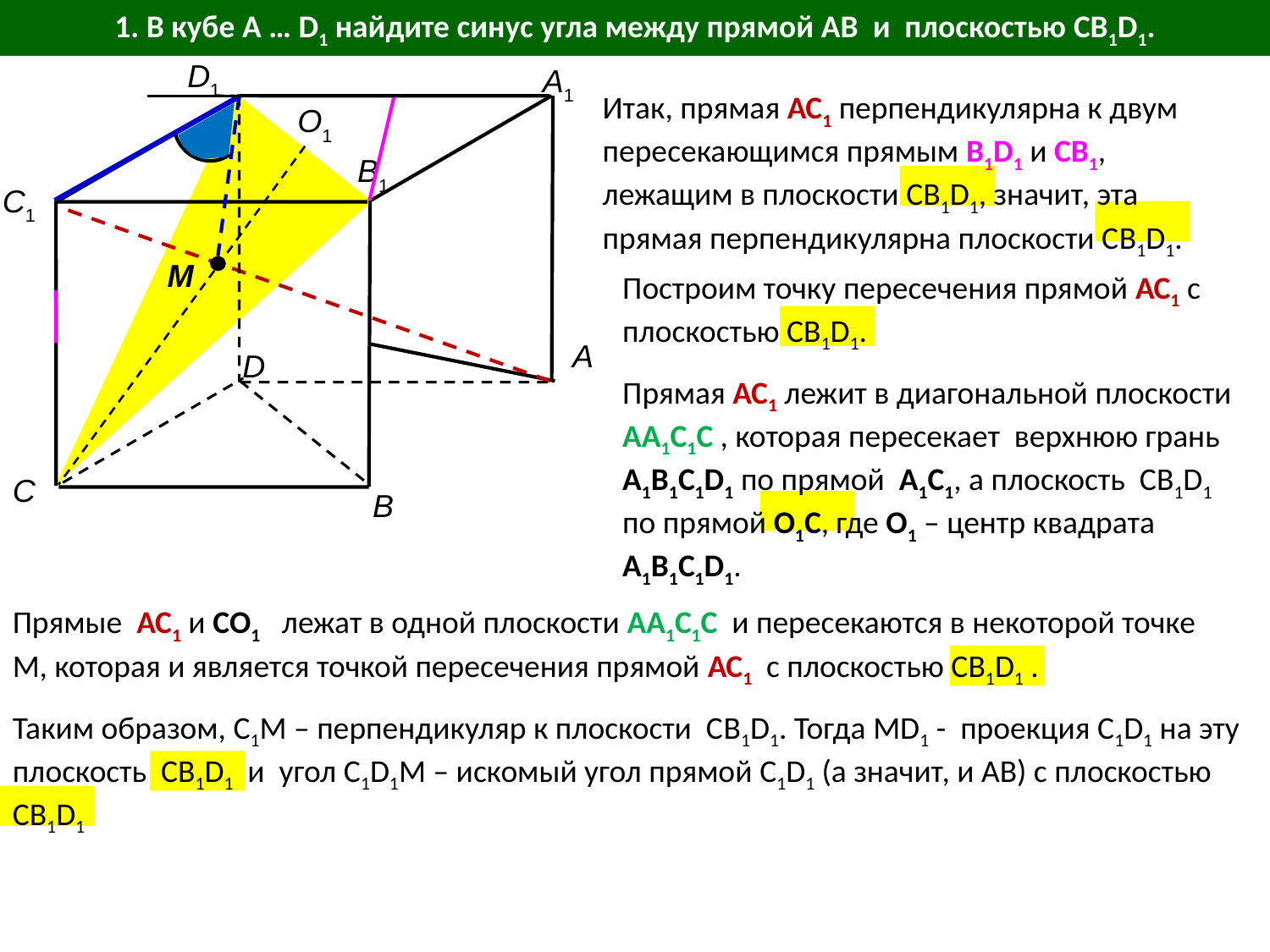

1. В кубе А … D1 найдите синус угла между прямой AB  и  плоскостью CB1D1.
D1
A1
Итак, прямая АС1 перпендикулярна к двум пересекающимся прямым B1D1 и CB1, лежащим в плоскости CB1D1, значит, эта прямая перпендикулярна плоскости СB1D1.

О1

B1

C1

M

Построим точку пересечения прямой АС1 с плоскостью CB1D1.

A
D
Прямая АС1 лежит в диагональной плоскости АА1С1С , которая пересекает  верхнюю грань  A1B1C1D1 по прямой  А1С1, а плоскость  СB1D1 по прямой О1С, где О1 – центр квадрата A1B1C1D1.

C
B

Прямые  АС1 и СО1   лежат в одной плоскости АА1С1С  и пересекаются в некоторой точке  М, которая и является точкой пересечения прямой АС1  с плоскостью СB1D1 .

Таким образом, С1М – перпендикуляр к плоскости  СB1D1. Тогда MD1 -  проекция С1D1 на эту плоскость  СB1D1  и  угол С1D1M – искомый угол прямой C1D1 (а значит, и АВ) с плоскостью СB1D1